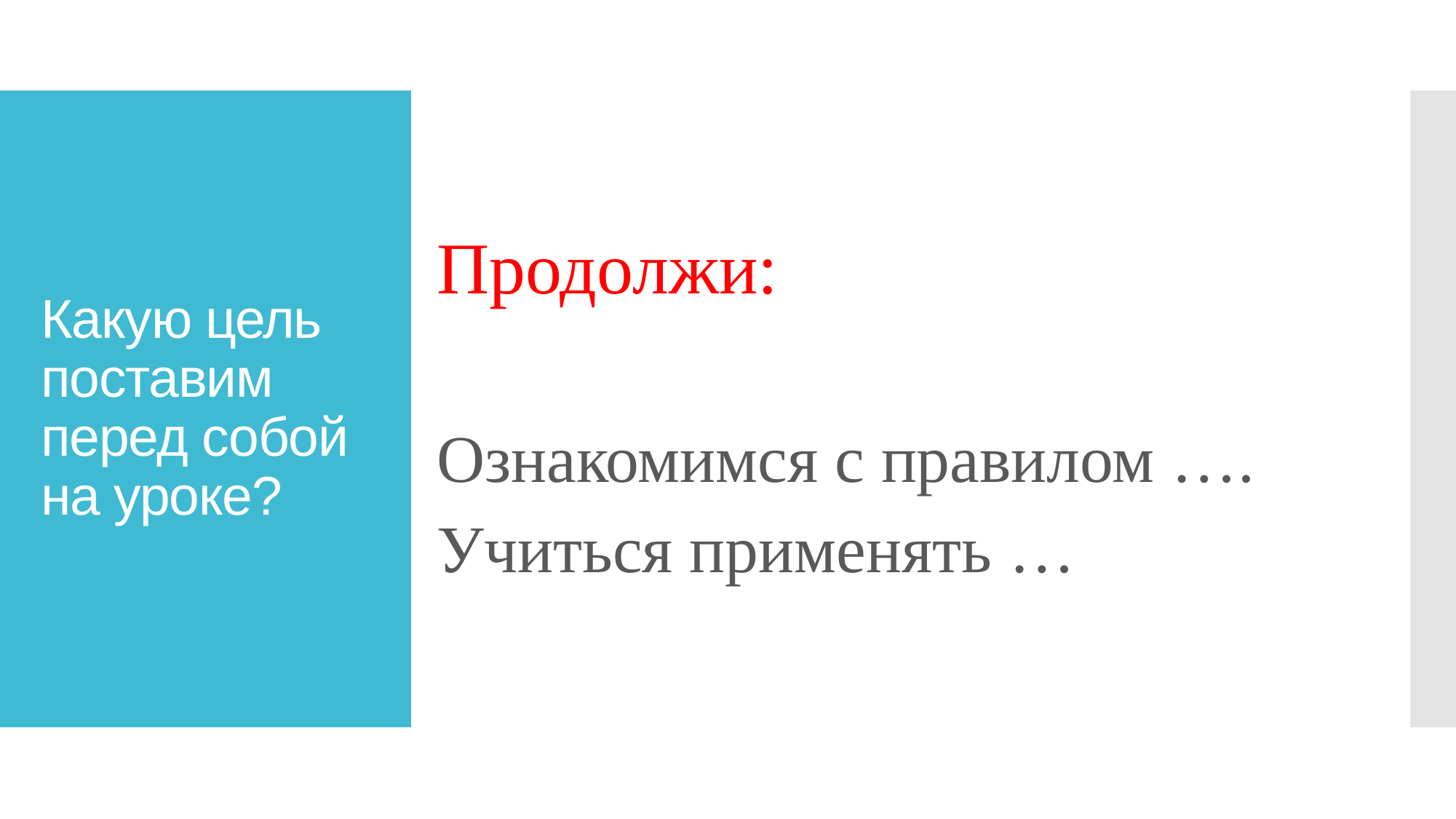

Продолжи:

Ознакомимся с правилом ….
Учиться применять …
# Какую цель поставим перед собой на уроке?